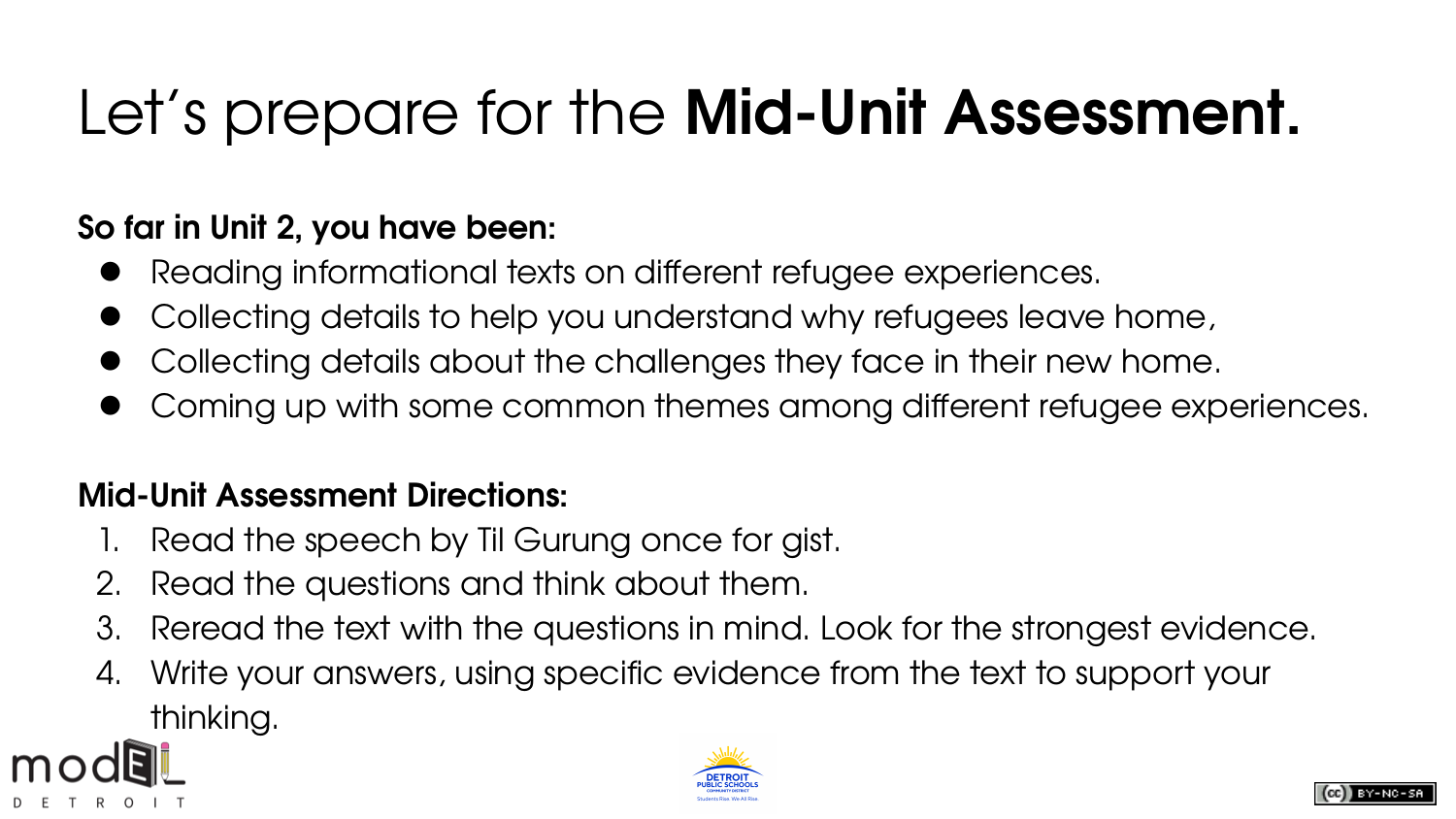

# Let’s prepare for the Mid-Unit Assessment.
So far in Unit 2, you have been:
Reading informational texts on different refugee experiences.
Collecting details to help you understand why refugees leave home,
Collecting details about the challenges they face in their new home.
Coming up with some common themes among different refugee experiences.

Mid-Unit Assessment Directions:
Read the speech by Til Gurung once for gist.
Read the questions and think about them.
Reread the text with the questions in mind. Look for the strongest evidence.
Write your answers, using specific evidence from the text to support your thinking.